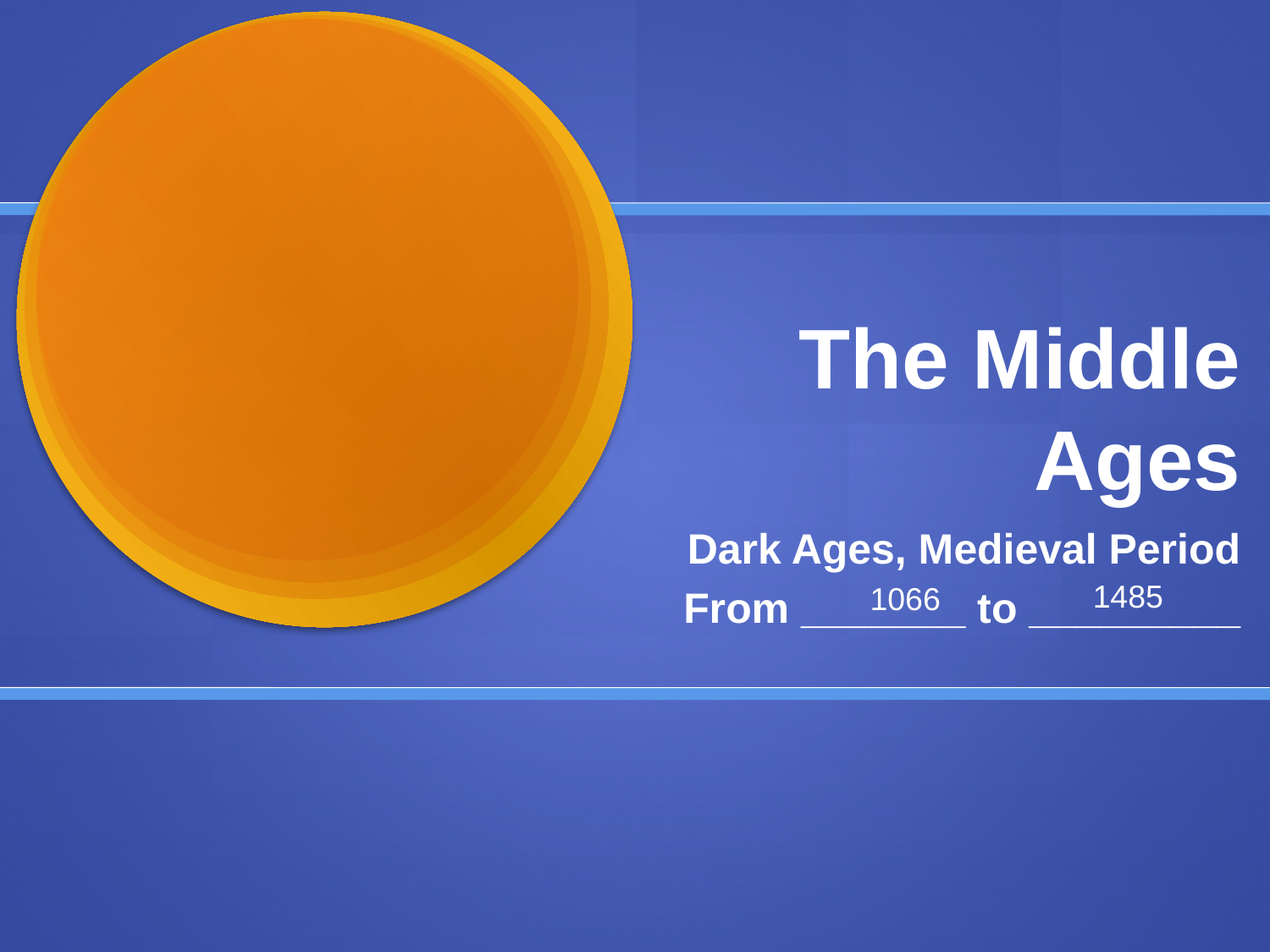

# The Middle Ages
Dark Ages, Medieval Period
From _______ to _________
1485
1066